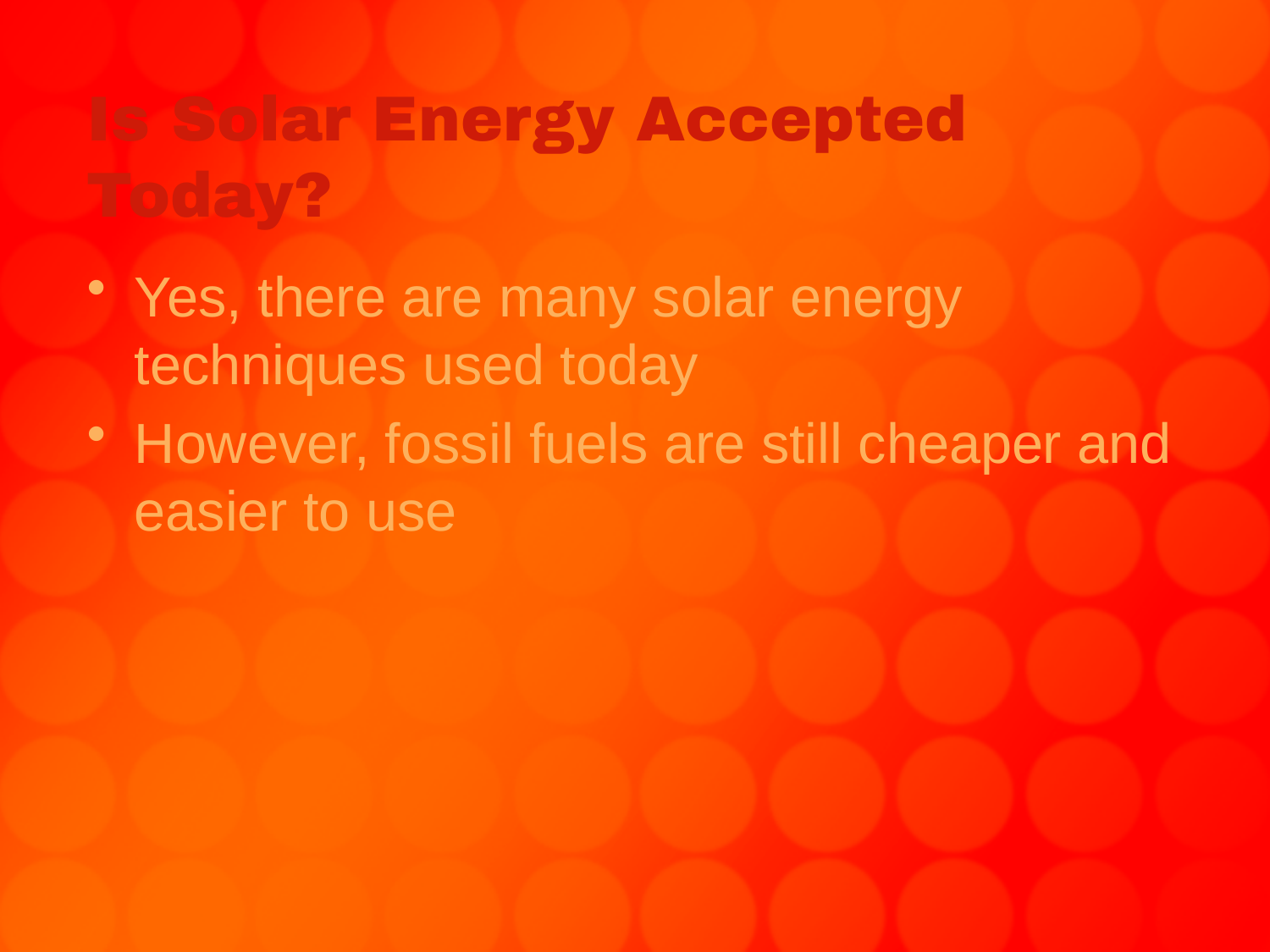

# Is Solar Energy Accepted Today?
Yes, there are many solar energy techniques used today
However, fossil fuels are still cheaper and easier to use